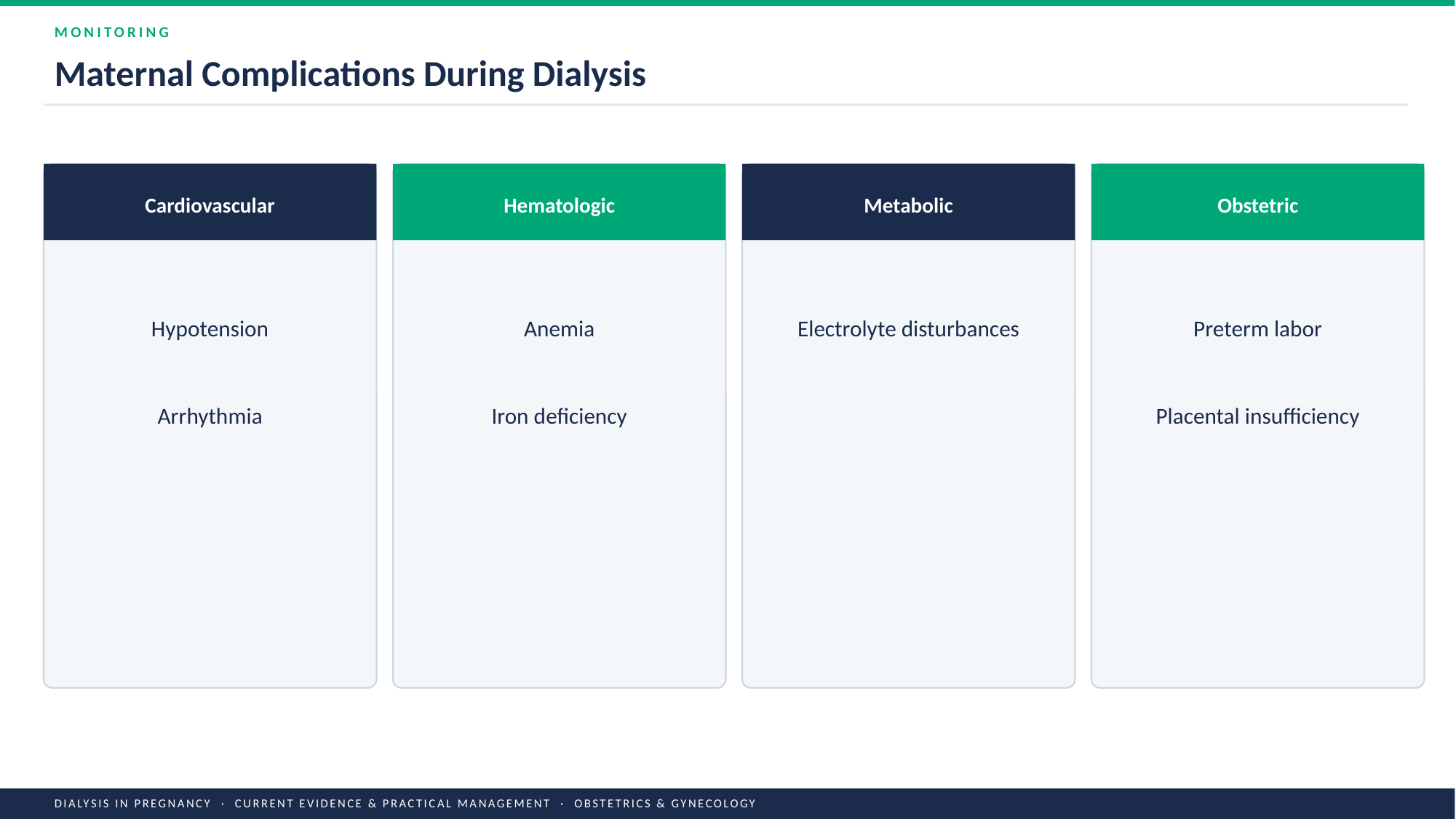

MONITORING
Maternal Complications During Dialysis

Cardiovascular
Hematologic
Metabolic
Obstetric
Hypotension
Anemia
Electrolyte disturbances
Preterm labor
Arrhythmia
Iron deficiency
Placental insufficiency

DIALYSIS IN PREGNANCY  ·  CURRENT EVIDENCE & PRACTICAL MANAGEMENT  ·  OBSTETRICS & GYNECOLOGY